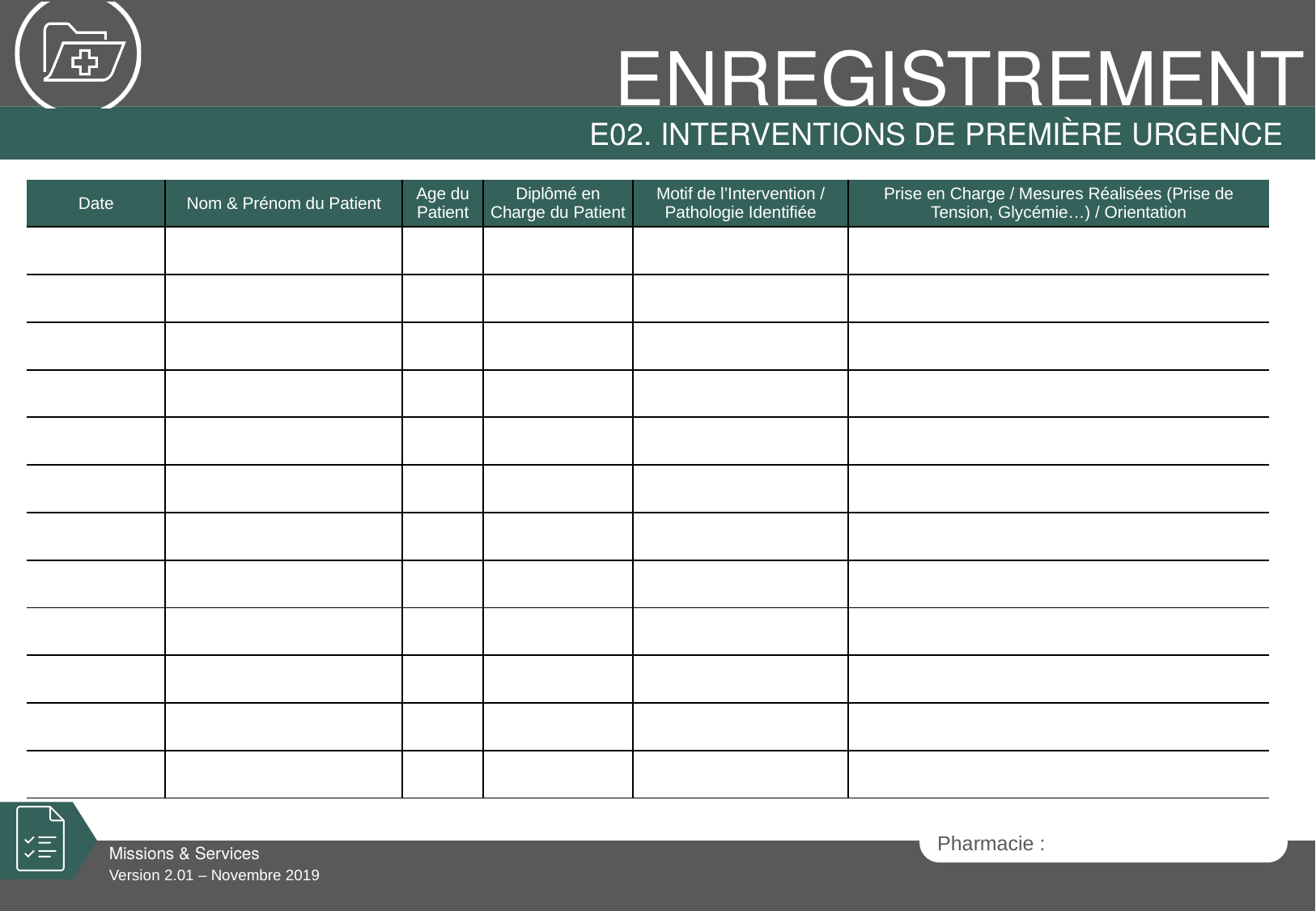

# E02. interventions DE première urgence
| Date | Nom & Prénom du Patient | Age du Patient | Diplômé en Charge du Patient | Motif de l’Intervention / Pathologie Identifiée | Prise en Charge / Mesures Réalisées (Prise de Tension, Glycémie…) / Orientation |
| --- | --- | --- | --- | --- | --- |
|  |  |  |  |  |  |
|  |  |  |  |  |  |
|  |  |  |  |  |  |
|  |  |  |  |  |  |
|  |  |  |  |  |  |
|  |  |  |  |  |  |
|  |  |  |  |  |  |
|  |  |  |  |  |  |
|  |  |  |  |  |  |
|  |  |  |  |  |  |
|  |  |  |  |  |  |
|  |  |  |  |  |  |